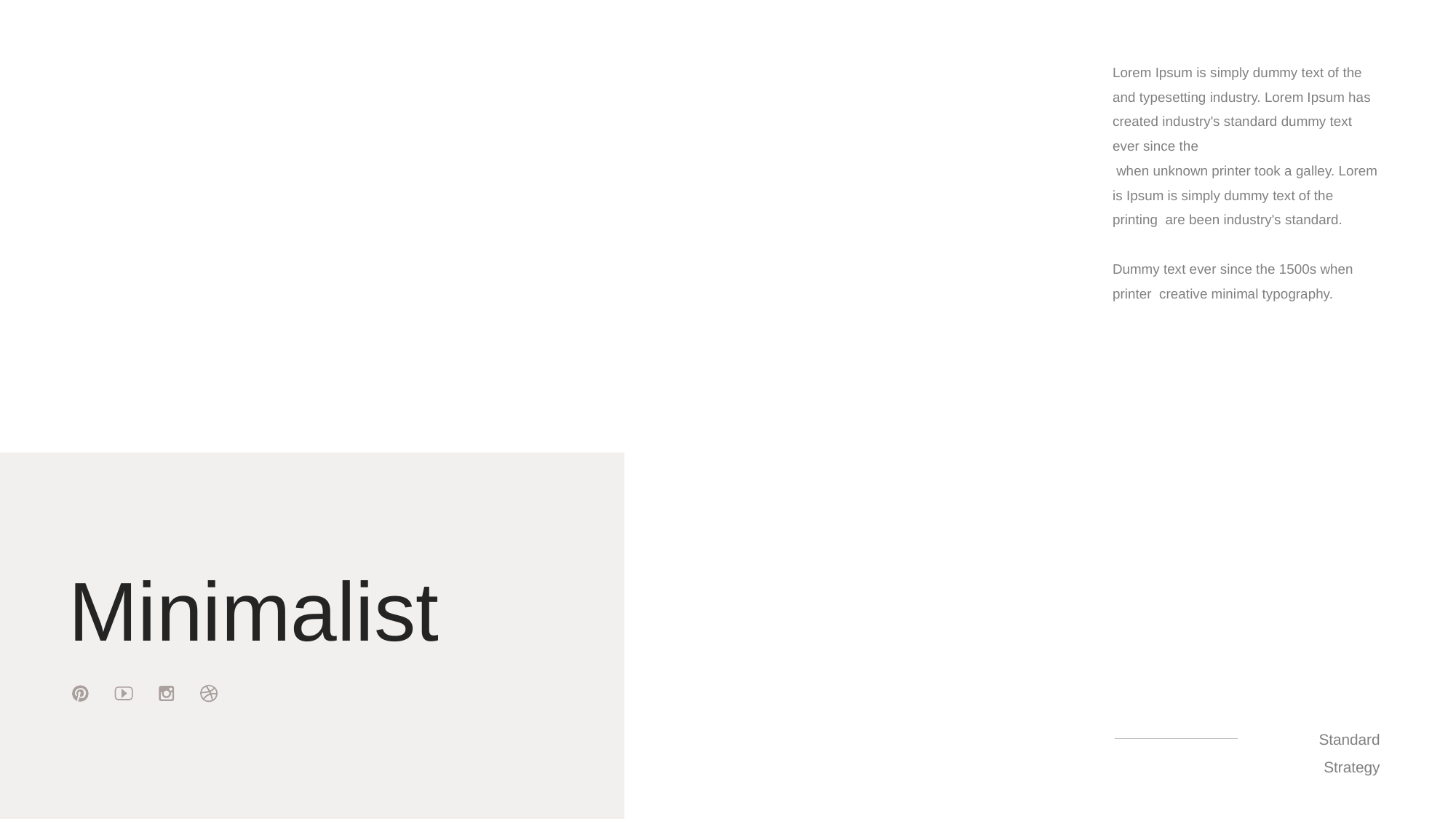

Lorem Ipsum is simply dummy text of the and typesetting industry. Lorem Ipsum has created industry's standard dummy text ever since the
 when unknown printer took a galley. Lorem is Ipsum is simply dummy text of the printing  are been industry's standard.

Dummy text ever since the 1500s when printer  creative minimal typography.

Minimalist

Standard Strategy